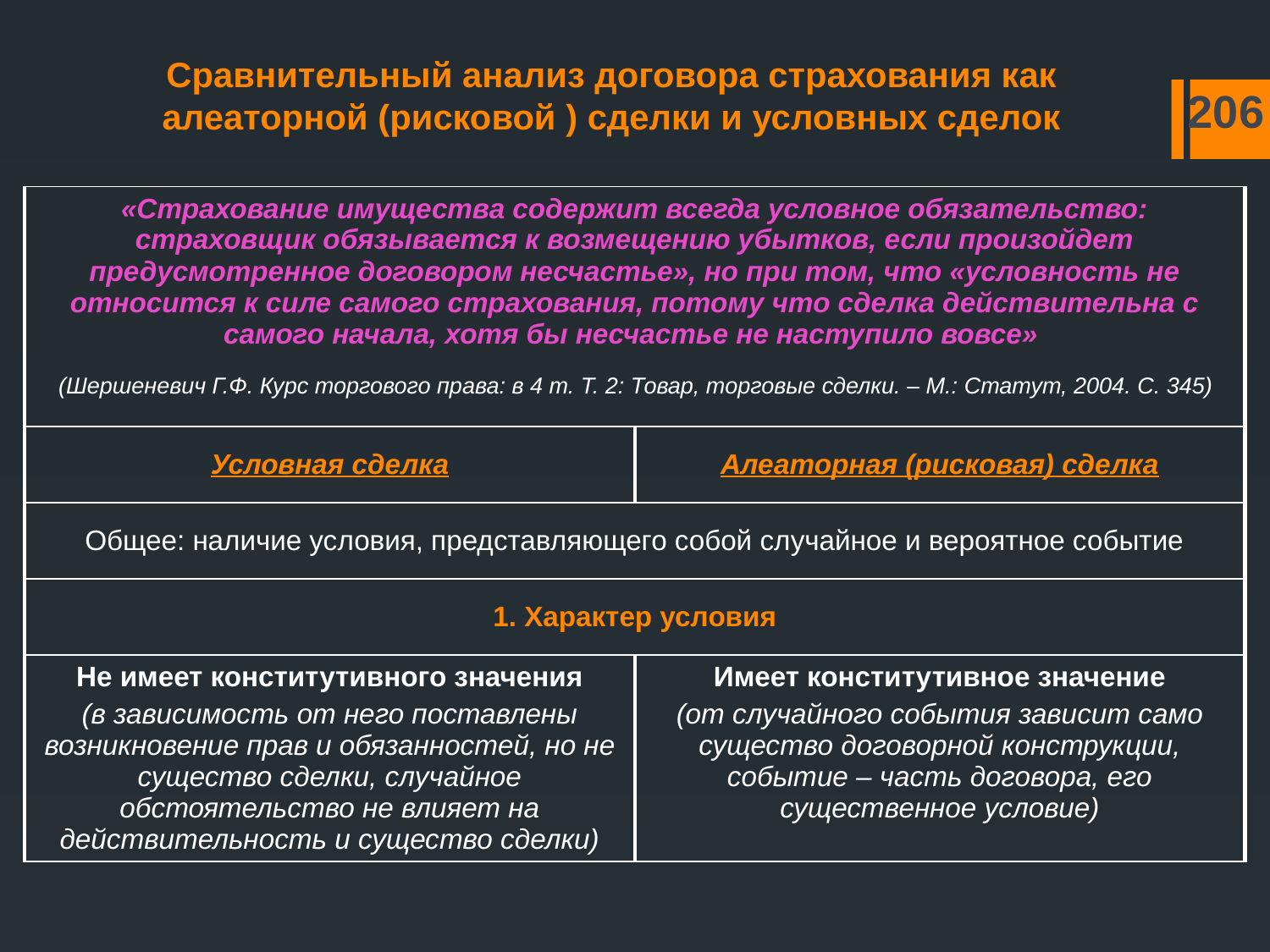

Сравнительный анализ договора страхования как алеаторной (рисковой ) сделки и условных сделок
206
| «Страхование имущества содержит всегда условное обязательство: страховщик обязывается к возмещению убытков, если произойдет предусмотренное договором несчастье», но при том, что «условность не относится к силе самого страхования, потому что сделка действительна с самого начала, хотя бы несчастье не наступило вовсе» (Шершеневич Г.Ф. Курс торгового права: в 4 т. Т. 2: Товар, торговые сделки. – М.: Статут, 2004. С. 345) |  |
| --- | --- |
| Условная сделка | Алеаторная (рисковая) сделка |
| Общее: наличие условия, представляющего собой случайное и вероятное событие |  |
| 1. Характер условия |  |
| Не имеет конститутивного значения (в зависимость от него поставлены возникновение прав и обязанностей, но не существо сделки, случайное обстоятельство не влияет на действительность и существо сделки) | Имеет конститутивное значение (от случайного события зависит само существо договорной конструкции, событие – часть договора, его существенное условие) |